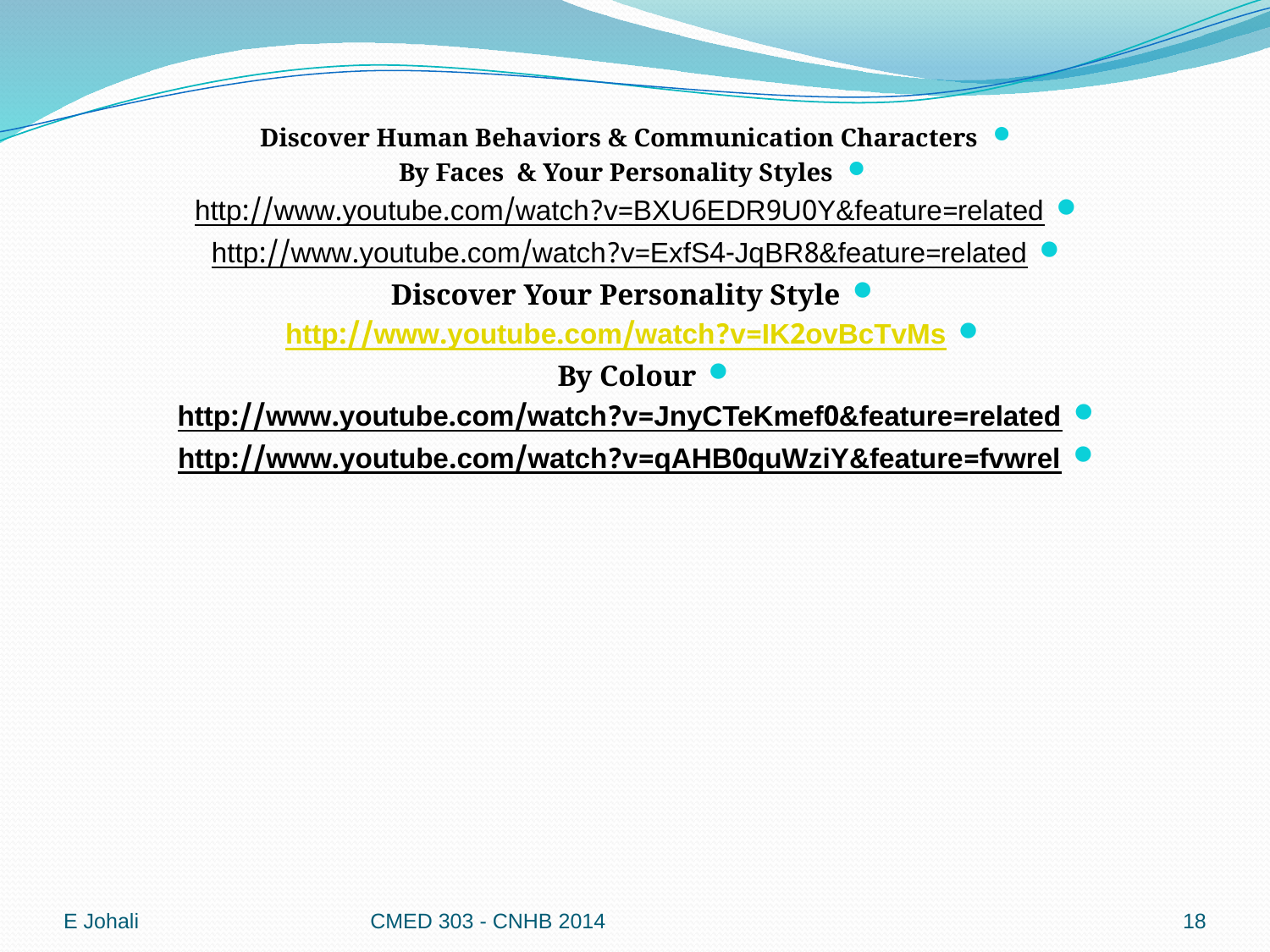

Discover Human Behaviors & Communication Characters
By Faces  & Your Personality Styles
http://www.youtube.com/watch?v=BXU6EDR9U0Y&feature=related
http://www.youtube.com/watch?v=ExfS4-JqBR8&feature=related
Discover Your Personality Style
http://www.youtube.com/watch?v=IK2ovBcTvMs
By Colour
http://www.youtube.com/watch?v=JnyCTeKmef0&feature=related
http://www.youtube.com/watch?v=qAHB0quWziY&feature=fvwrel

E Johali
CMED 303 - CNHB 2014
18